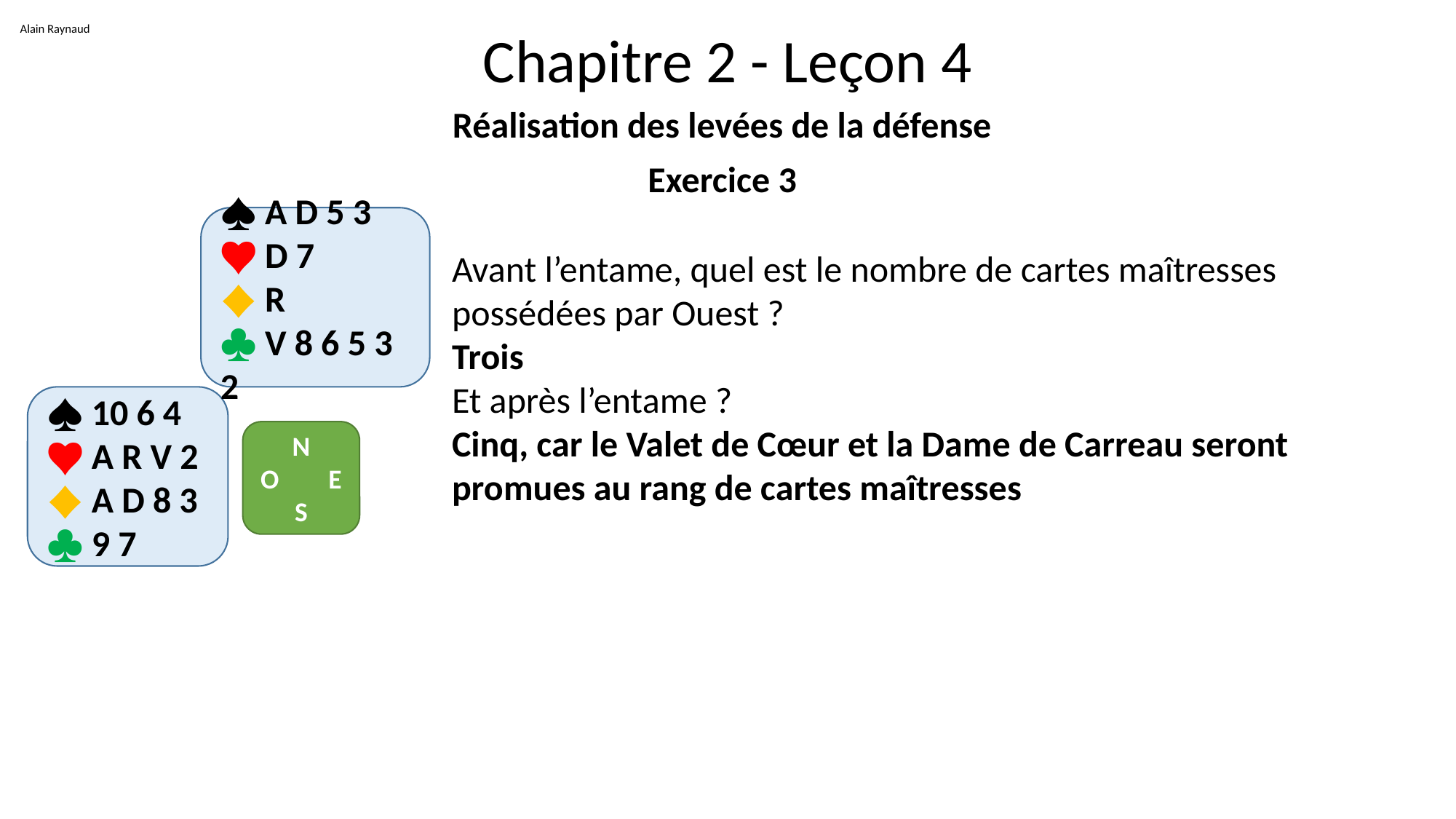

Alain Raynaud
# Chapitre 2 - Leçon 4
Réalisation des levées de la défense
Exercice 3

♠ A D 5 3
♥ D 7
♦ R
♣ V 8 6 5 3 2
Avant l’entame, quel est le nombre de cartes maîtresses possédées par Ouest ?
Trois
Et après l’entame ?
Cinq, car le Valet de Cœur et la Dame de Carreau seront promues au rang de cartes maîtresses
♠ 10 6 4
♥ A R V 2
♦ A D 8 3
♣ 9 7
N
O        E
S